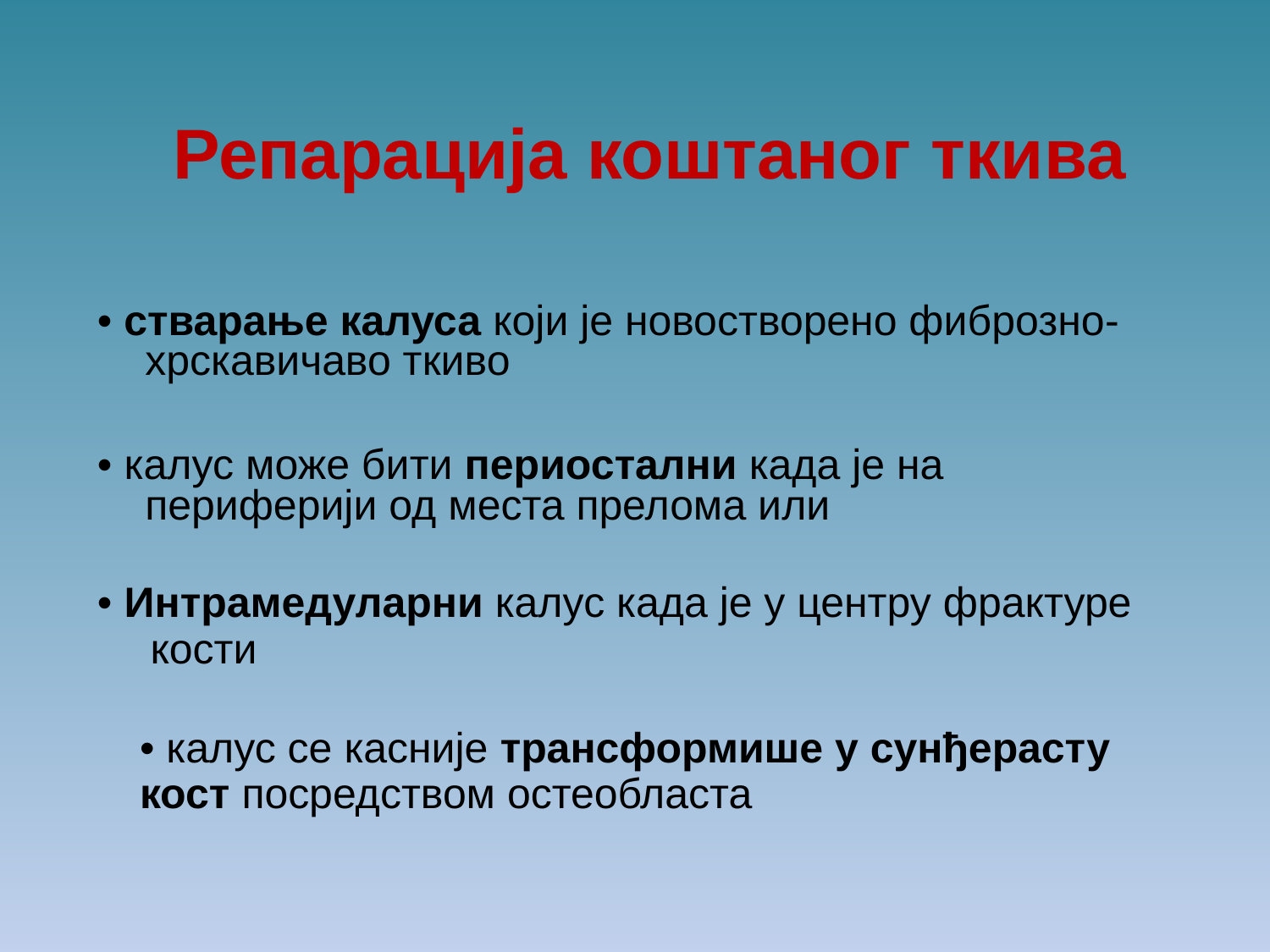

Репарација коштаног ткива
• стварање калуса који је новостворено фиброзно-
хрскавичаво ткиво
• калус може бити периостални када је на
периферији од места прелома или
• Интрамедуларни калус када је у центру фрактуре
кости
• калус се касније трансформише у сунђерасту
кост посредством остеобласта